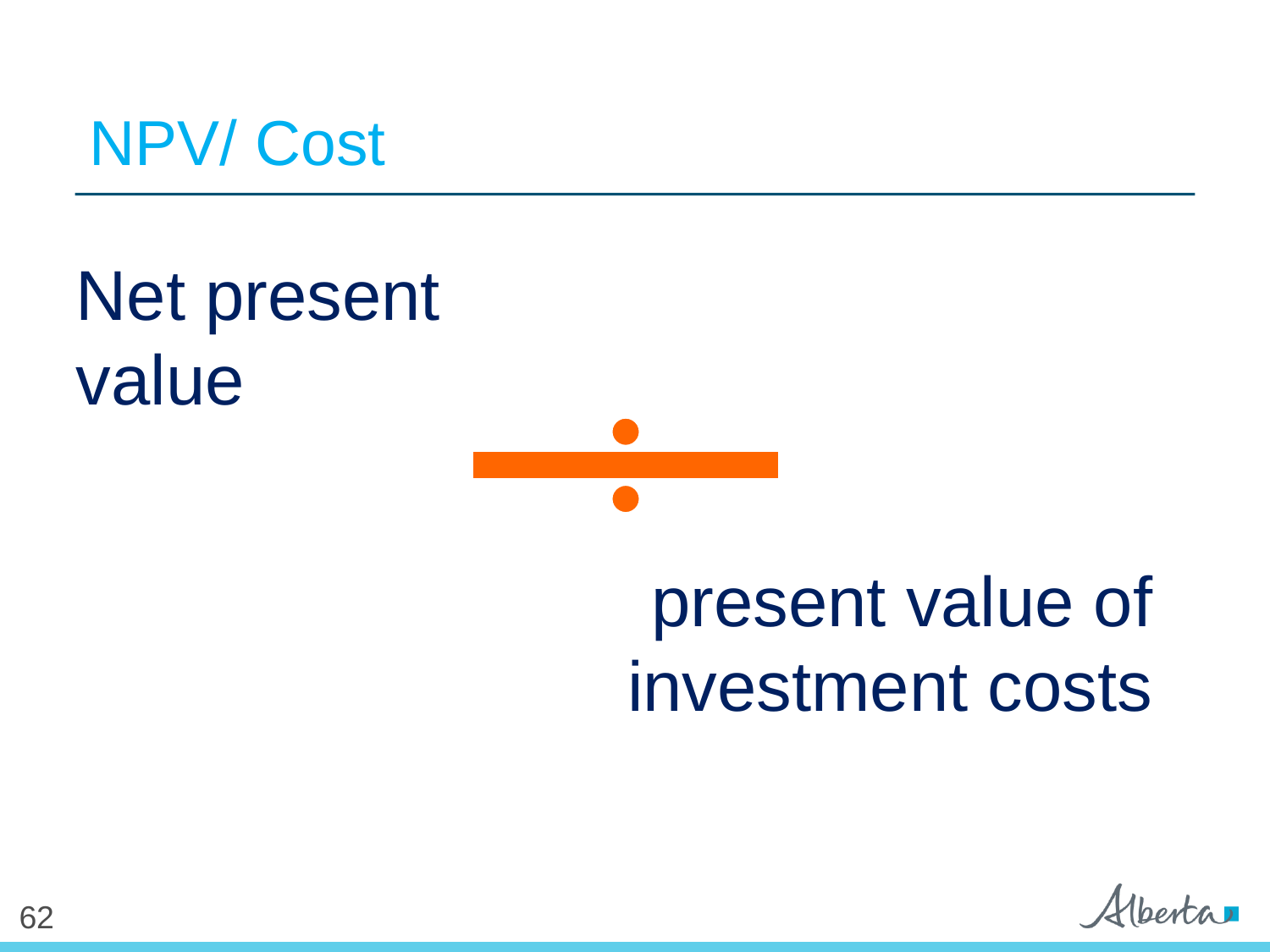

# NPV/ Cost
Net present value

present value of investment costs
62